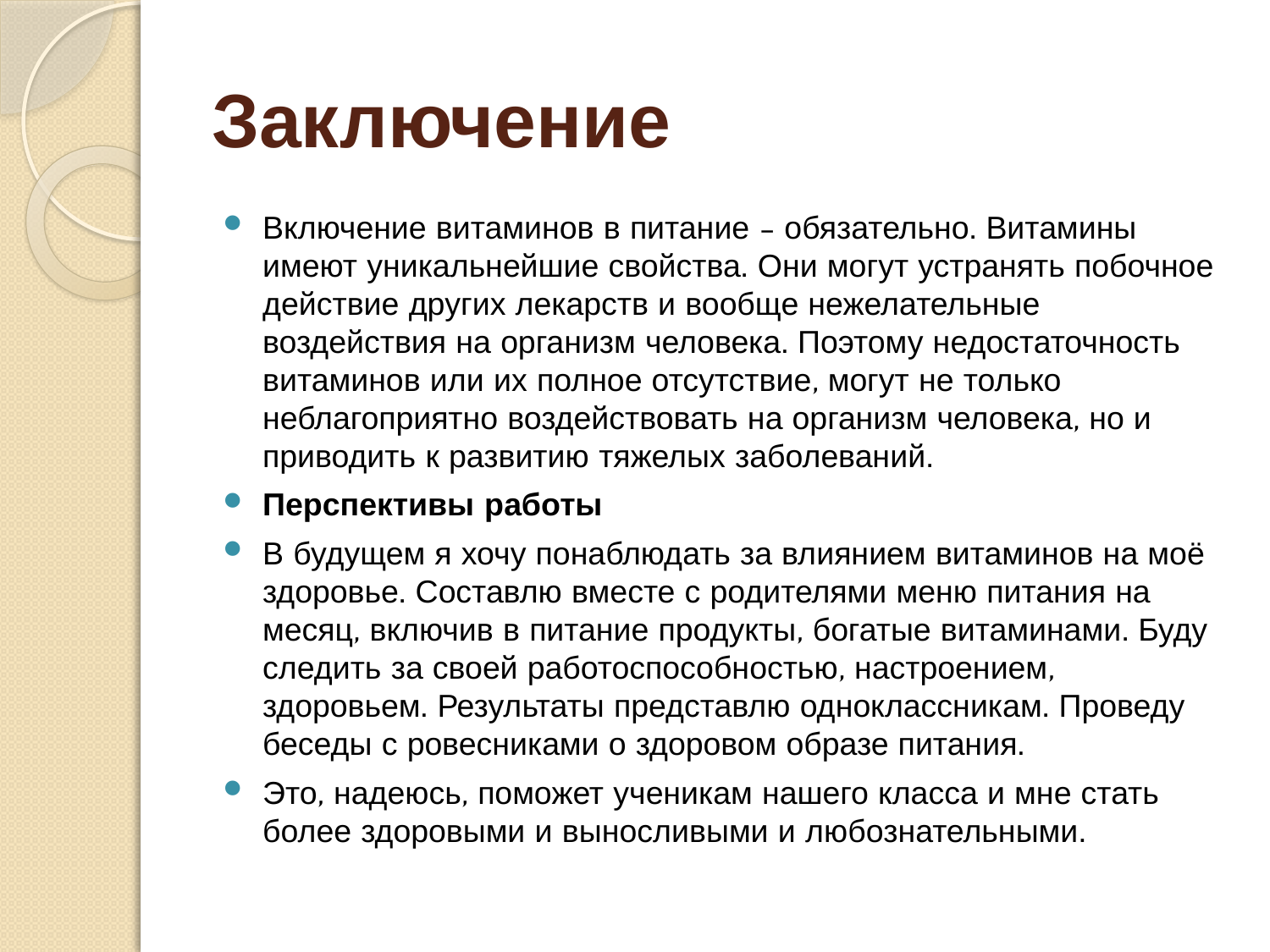

# Заключение
Включение витаминов в питание – обязательно. Витамины имеют уникальнейшие свойства. Они могут устранять побочное действие других лекарств и вообще нежелательные воздействия на организм человека. Поэтому недостаточность витаминов или их полное отсутствие, могут не только неблагоприятно воздействовать на организм человека, но и приводить к развитию тяжелых заболеваний.
Перспективы работы
В будущем я хочу понаблюдать за влиянием витаминов на моё здоровье. Составлю вместе с родителями меню питания на месяц, включив в питание продукты, богатые витаминами. Буду следить за своей работоспособностью, настроением, здоровьем. Результаты представлю одноклассникам. Проведу беседы с ровесниками о здоровом образе питания.
Это, надеюсь, поможет ученикам нашего класса и мне стать более здоровыми и выносливыми и любознательными.